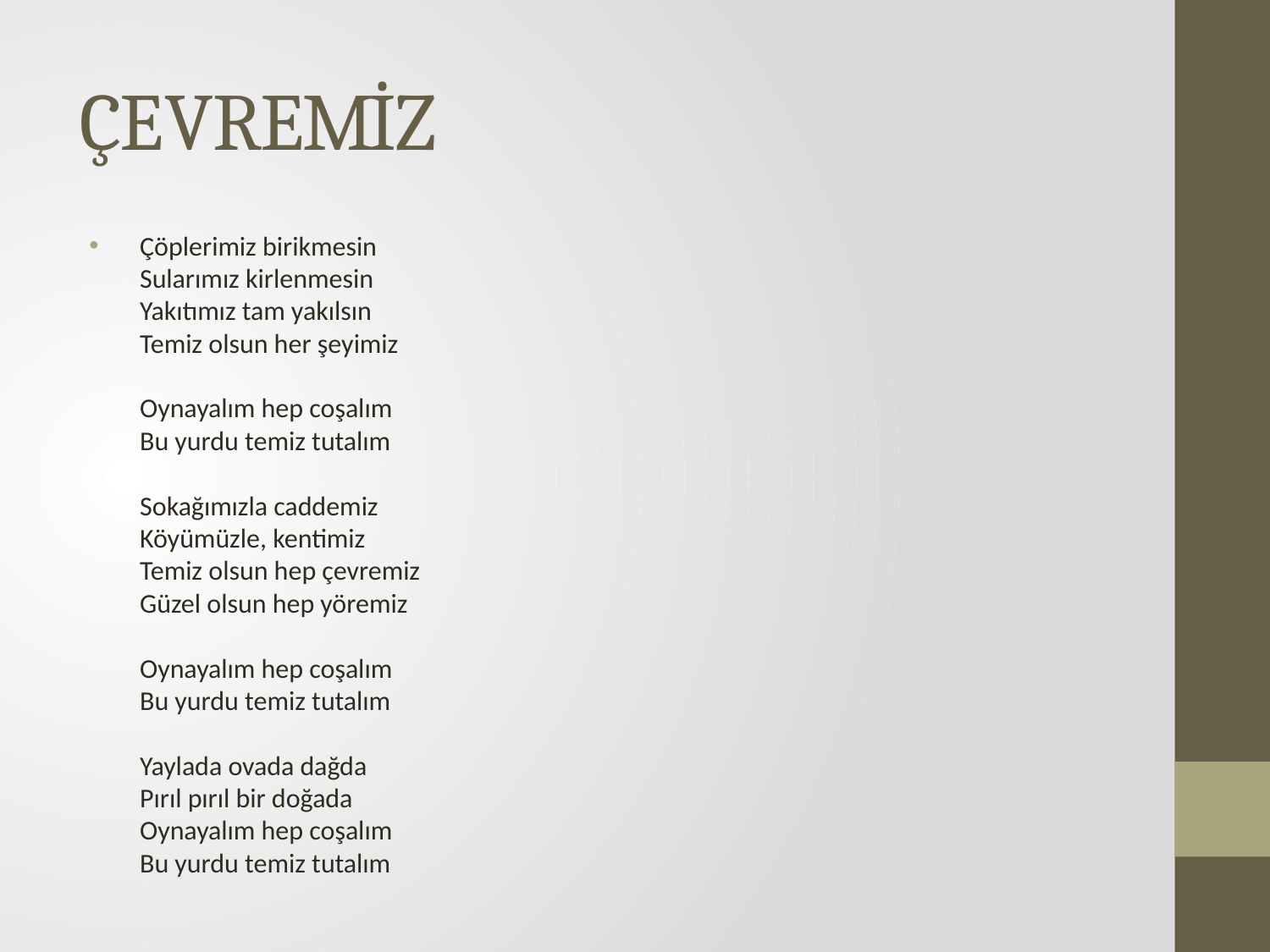

# ÇEVREMİZ
    Çöplerimiz birikmesin
    Sularımız kirlenmesin
    Yakıtımız tam yakılsın
    Temiz olsun her şeyimiz
    Oynayalım hep coşalım
    Bu yurdu temiz tutalım
    Sokağımızla caddemiz
    Köyümüzle, kentimiz
    Temiz olsun hep çevremiz
    Güzel olsun hep yöremiz
    Oynayalım hep coşalım
    Bu yurdu temiz tutalım
    Yaylada ovada dağda
    Pırıl pırıl bir doğada
    Oynayalım hep coşalım
    Bu yurdu temiz tutalım